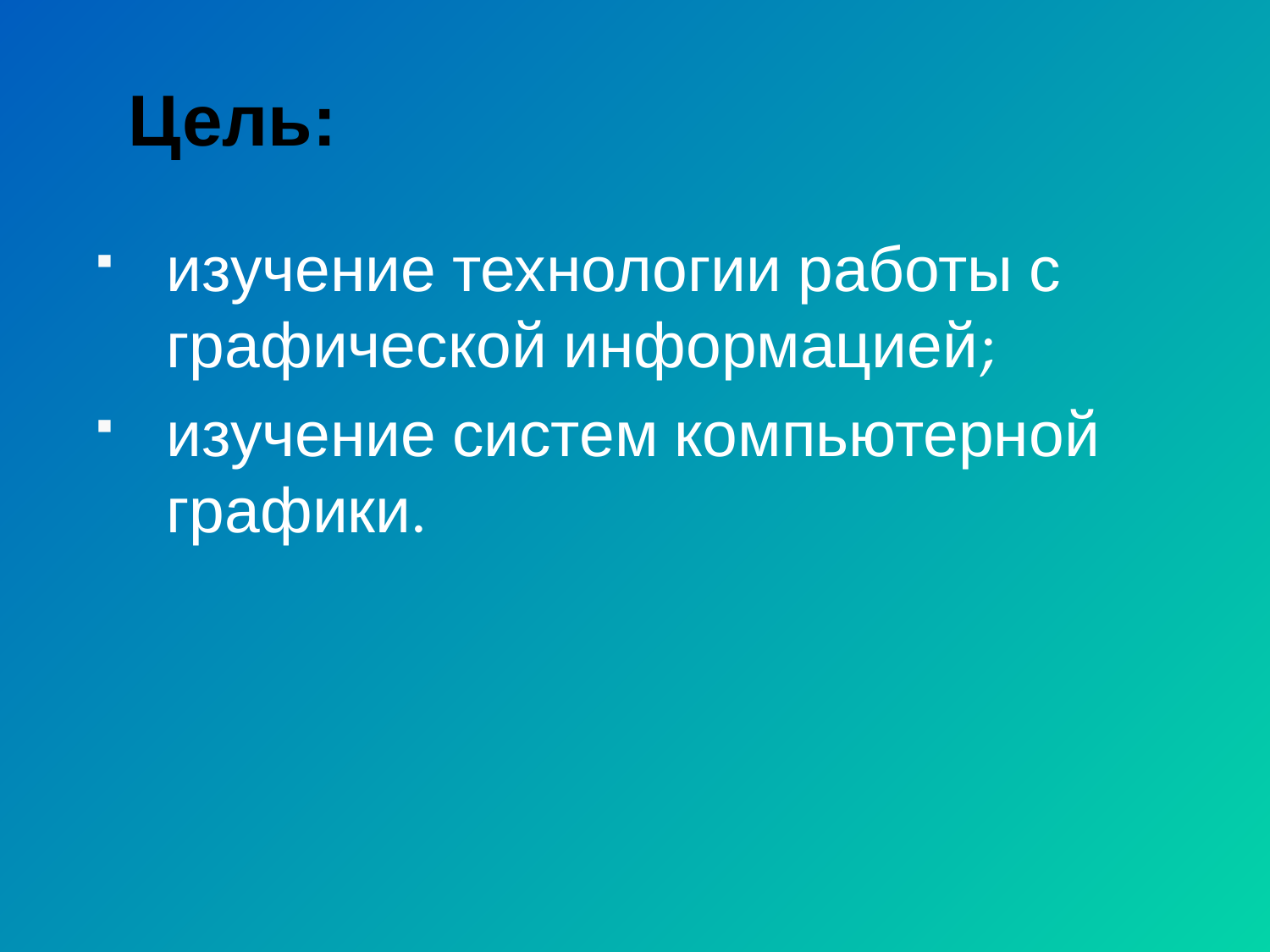

# Цель:
изучение технологии работы с графической информацией;
изучение систем компьютерной графики.